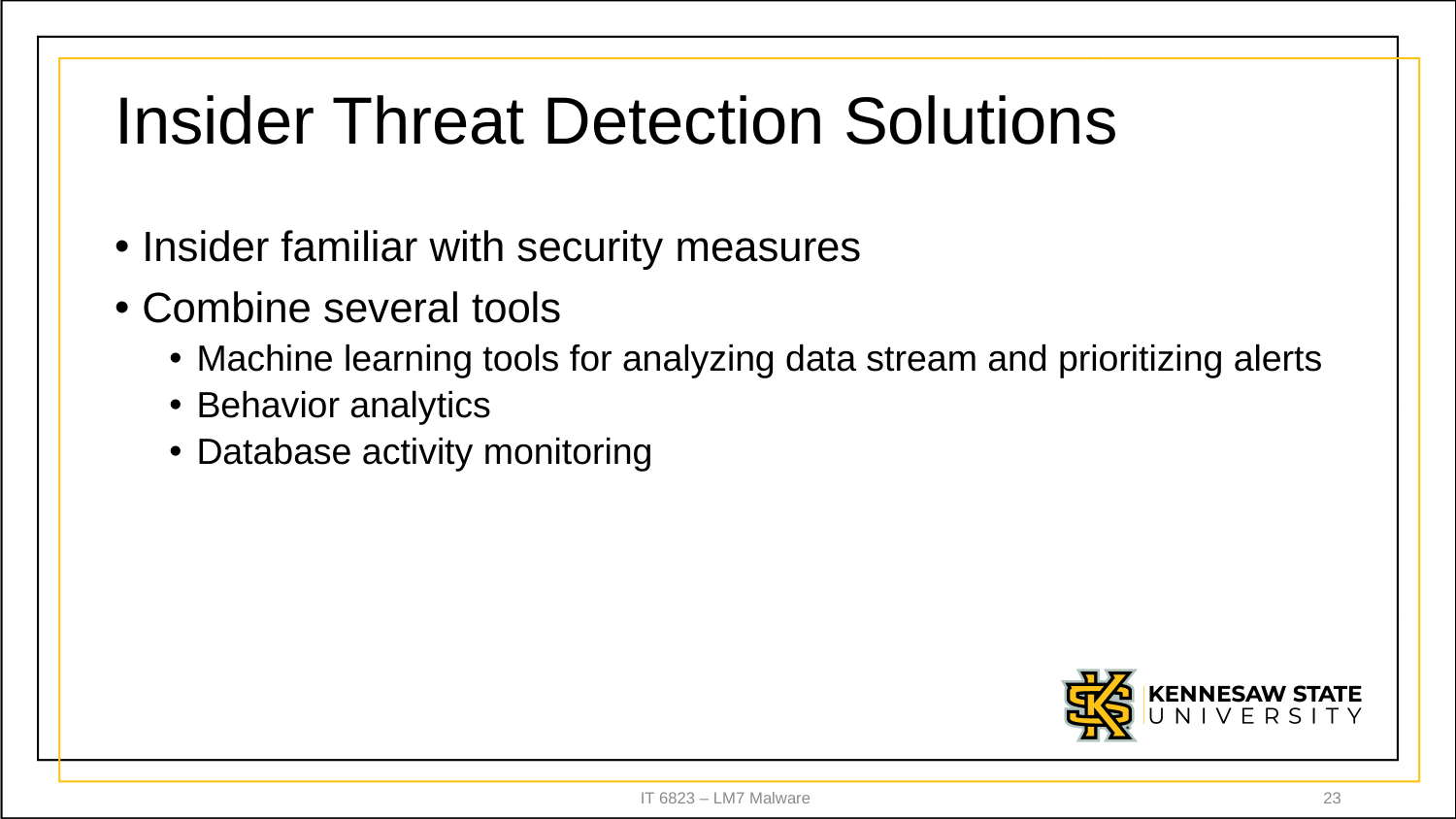

# Insider Threat Detection Solutions
Insider familiar with security measures
Combine several tools
Machine learning tools for analyzing data stream and prioritizing alerts
Behavior analytics
Database activity monitoring
IT 6823 – LM7 Malware
23